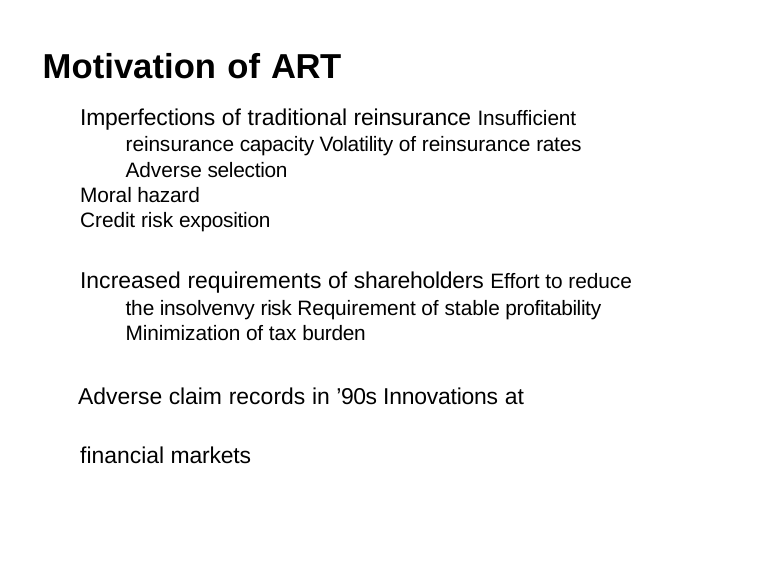

# Motivation of ART
Imperfections of traditional reinsurance Insufficient reinsurance capacity Volatility of reinsurance rates Adverse selection
Moral hazard
Credit risk exposition

Increased requirements of shareholders Effort to reduce the insolvenvy risk Requirement of stable profitability Minimization of tax burden
Adverse claim records in ’90s Innovations at financial markets